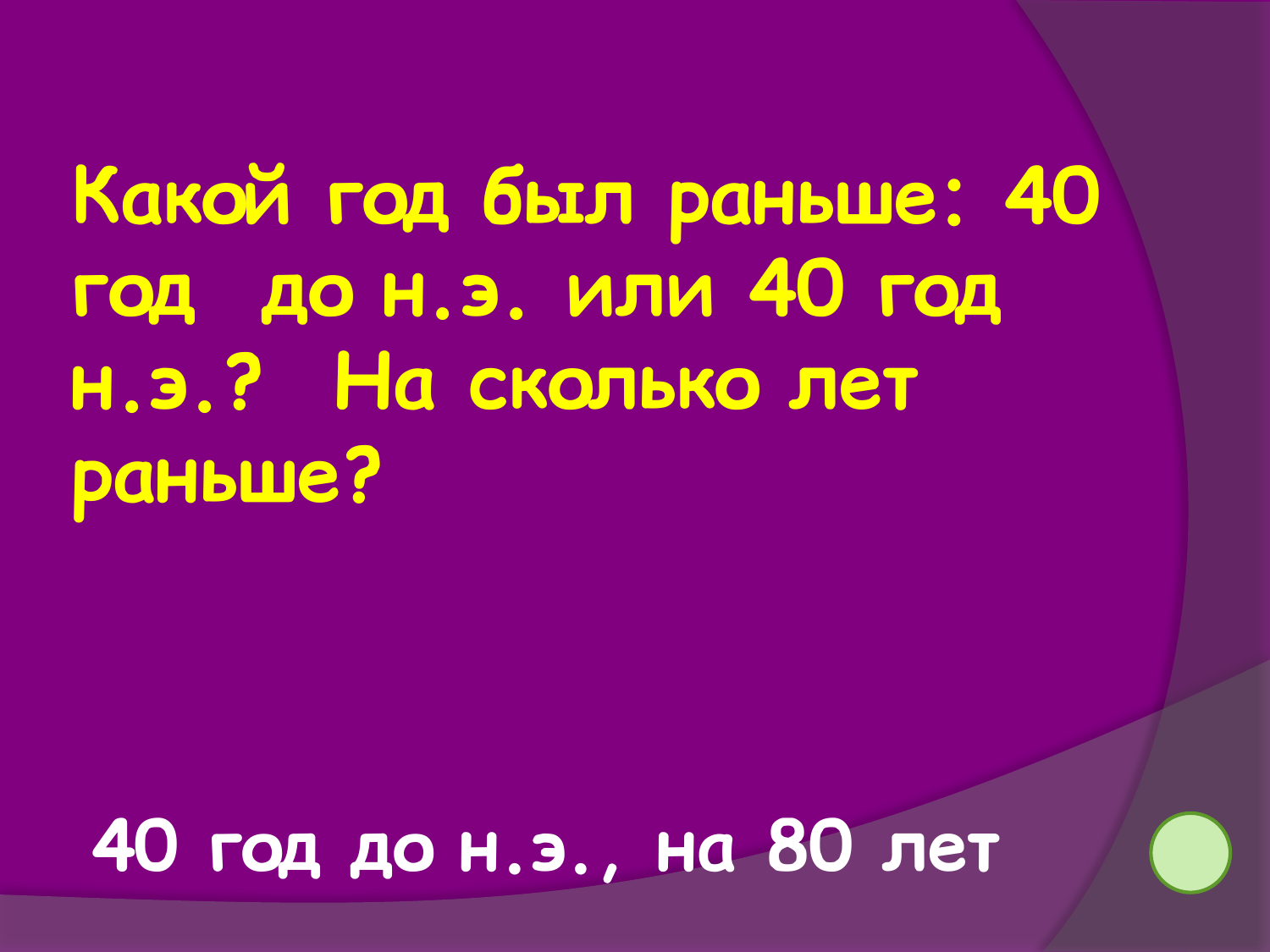

Какой год был раньше: 40 год  до н.э. или 40 год н.э.?  На сколько лет раньше?
40 год до н.э., на 80 лет